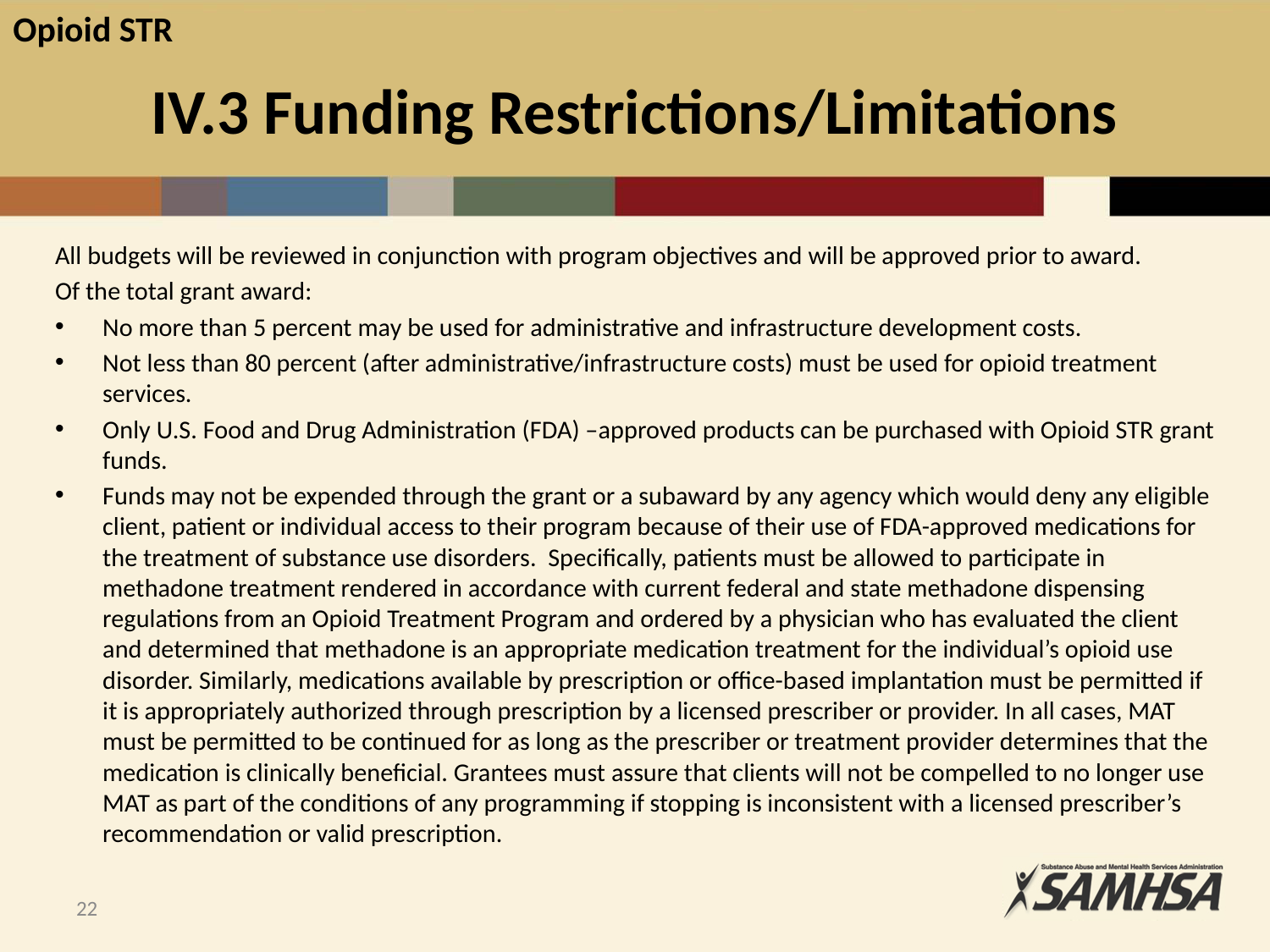

# IV.3 Funding Restrictions/Limitations
All budgets will be reviewed in conjunction with program objectives and will be approved prior to award.
Of the total grant award:
No more than 5 percent may be used for administrative and infrastructure development costs.
Not less than 80 percent (after administrative/infrastructure costs) must be used for opioid treatment services.
Only U.S. Food and Drug Administration (FDA) –approved products can be purchased with Opioid STR grant funds.
Funds may not be expended through the grant or a subaward by any agency which would deny any eligible client, patient or individual access to their program because of their use of FDA-approved medications for the treatment of substance use disorders.  Specifically, patients must be allowed to participate in methadone treatment rendered in accordance with current federal and state methadone dispensing regulations from an Opioid Treatment Program and ordered by a physician who has evaluated the client and determined that methadone is an appropriate medication treatment for the individual’s opioid use disorder. Similarly, medications available by prescription or office-based implantation must be permitted if it is appropriately authorized through prescription by a licensed prescriber or provider. In all cases, MAT must be permitted to be continued for as long as the prescriber or treatment provider determines that the medication is clinically beneficial. Grantees must assure that clients will not be compelled to no longer use MAT as part of the conditions of any programming if stopping is inconsistent with a licensed prescriber’s recommendation or valid prescription.
22